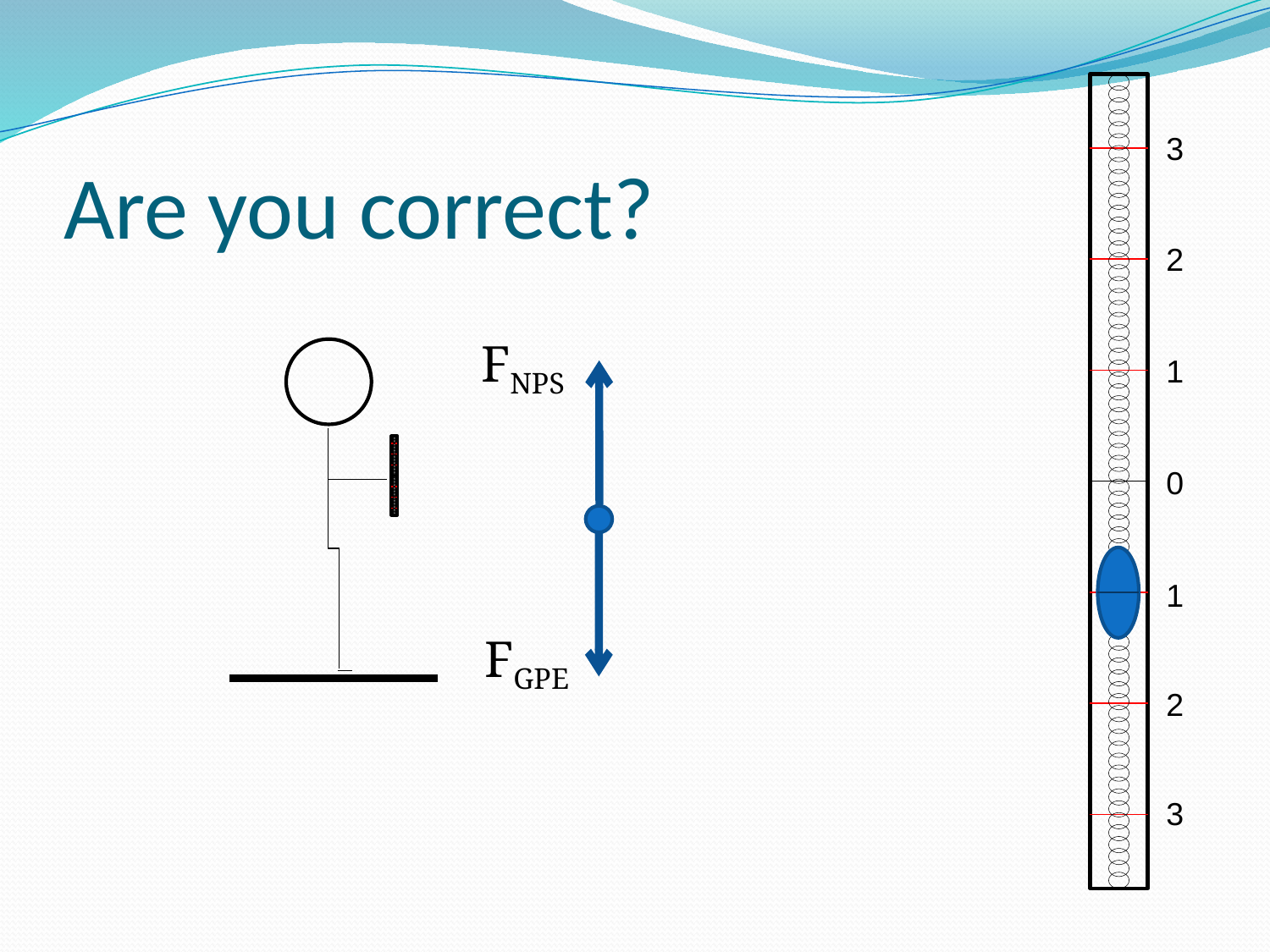

# Are you correct?
3
2
1
0
1
2
3
FNPS

FGPE